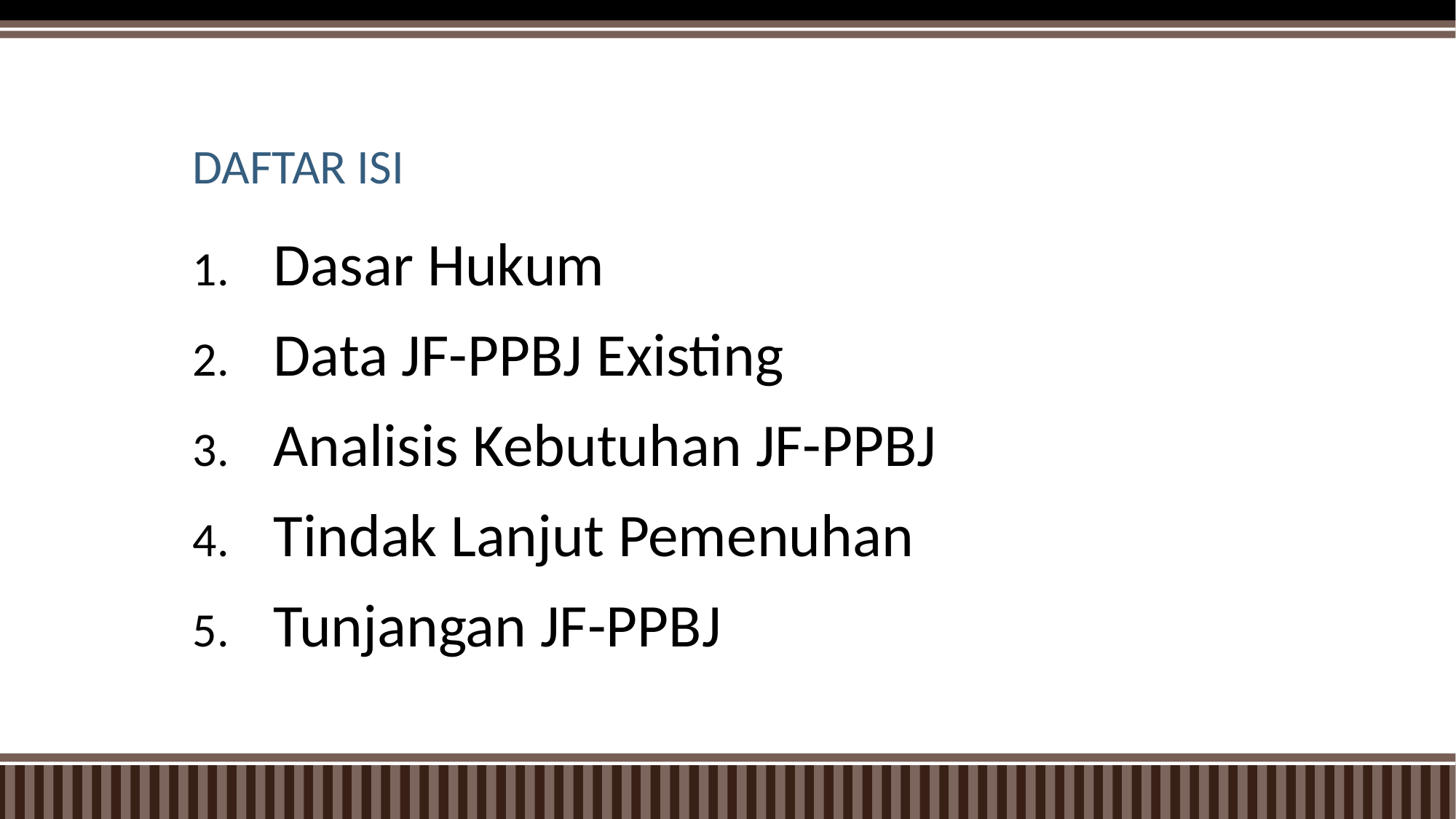

# DAFTAR ISI
Dasar Hukum
Data JF-PPBJ Existing
Analisis Kebutuhan JF-PPBJ
Tindak Lanjut Pemenuhan
Tunjangan JF-PPBJ